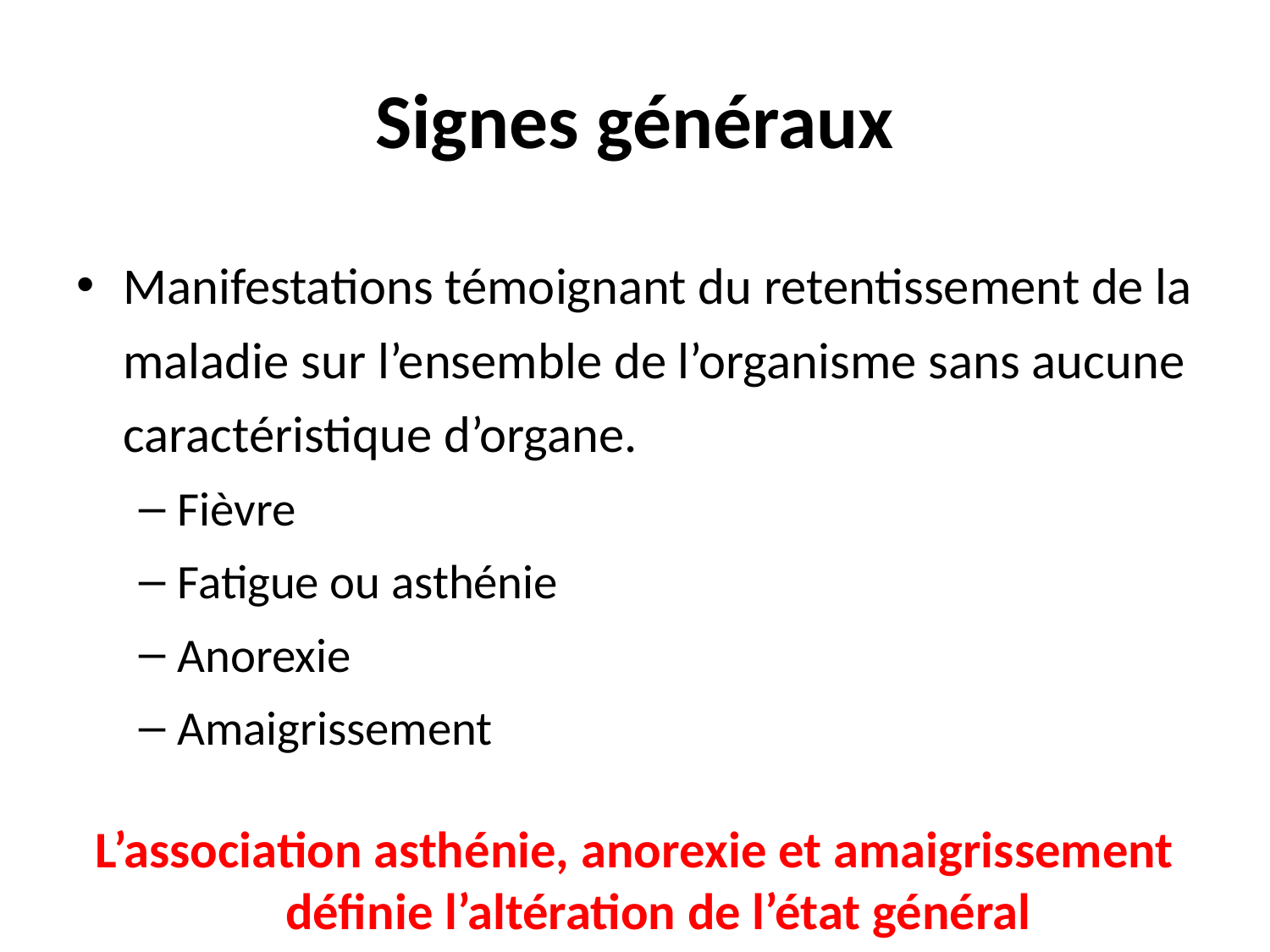

# Signes généraux
Manifestations témoignant du retentissement de la maladie sur l’ensemble de l’organisme sans aucune caractéristique d’organe.
Fièvre
Fatigue ou asthénie
Anorexie
Amaigrissement

L’association asthénie, anorexie et amaigrissement définie l’altération de l’état général